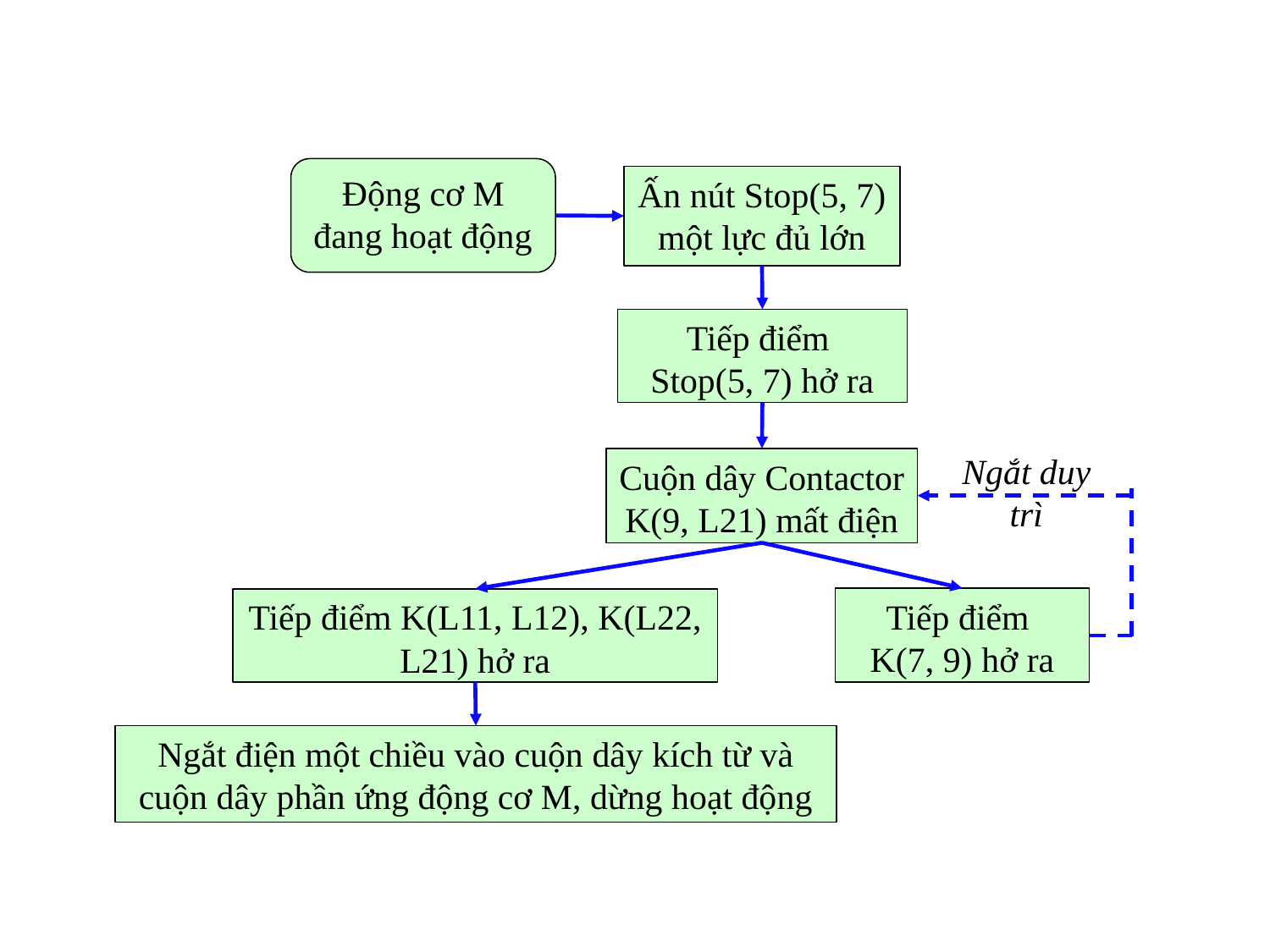

Động cơ M đang hoạt động
Ấn nút Stop(5, 7) một lực đủ lớn
Tiếp điểm
Stop(5, 7) hở ra
Ngắt duy trì
Cuộn dây Contactor K(9, L21) mất điện
Tiếp điểm
K(7, 9) hở ra
Tiếp điểm K(L11, L12), K(L22, L21) hở ra
Ngắt điện một chiều vào cuộn dây kích từ và cuộn dây phần ứng động cơ M, dừng hoạt động